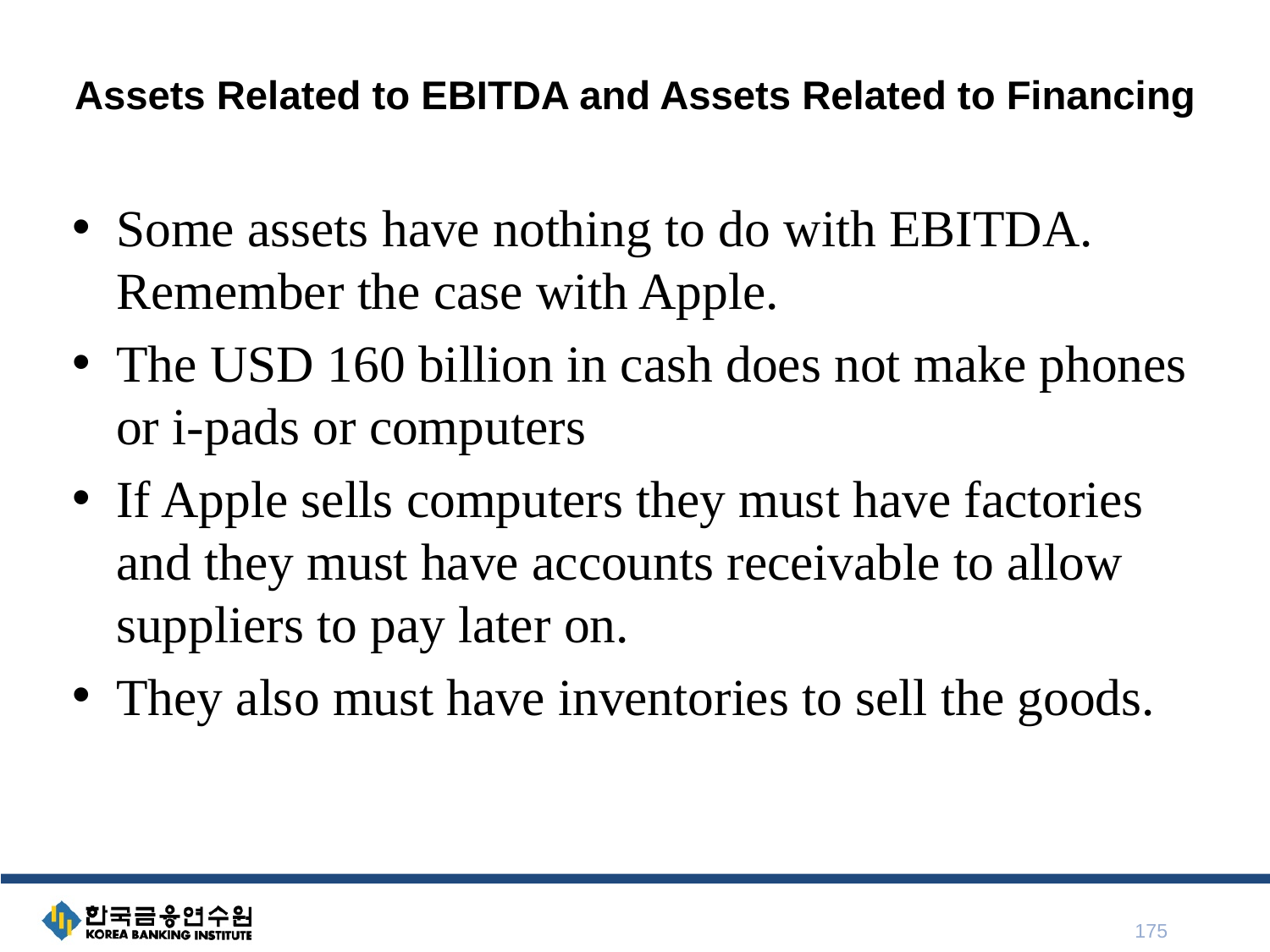

# Assets Related to EBITDA and Assets Related to Financing
Some assets have nothing to do with EBITDA. Remember the case with Apple.
The USD 160 billion in cash does not make phones or i-pads or computers
If Apple sells computers they must have factories and they must have accounts receivable to allow suppliers to pay later on.
They also must have inventories to sell the goods.

175